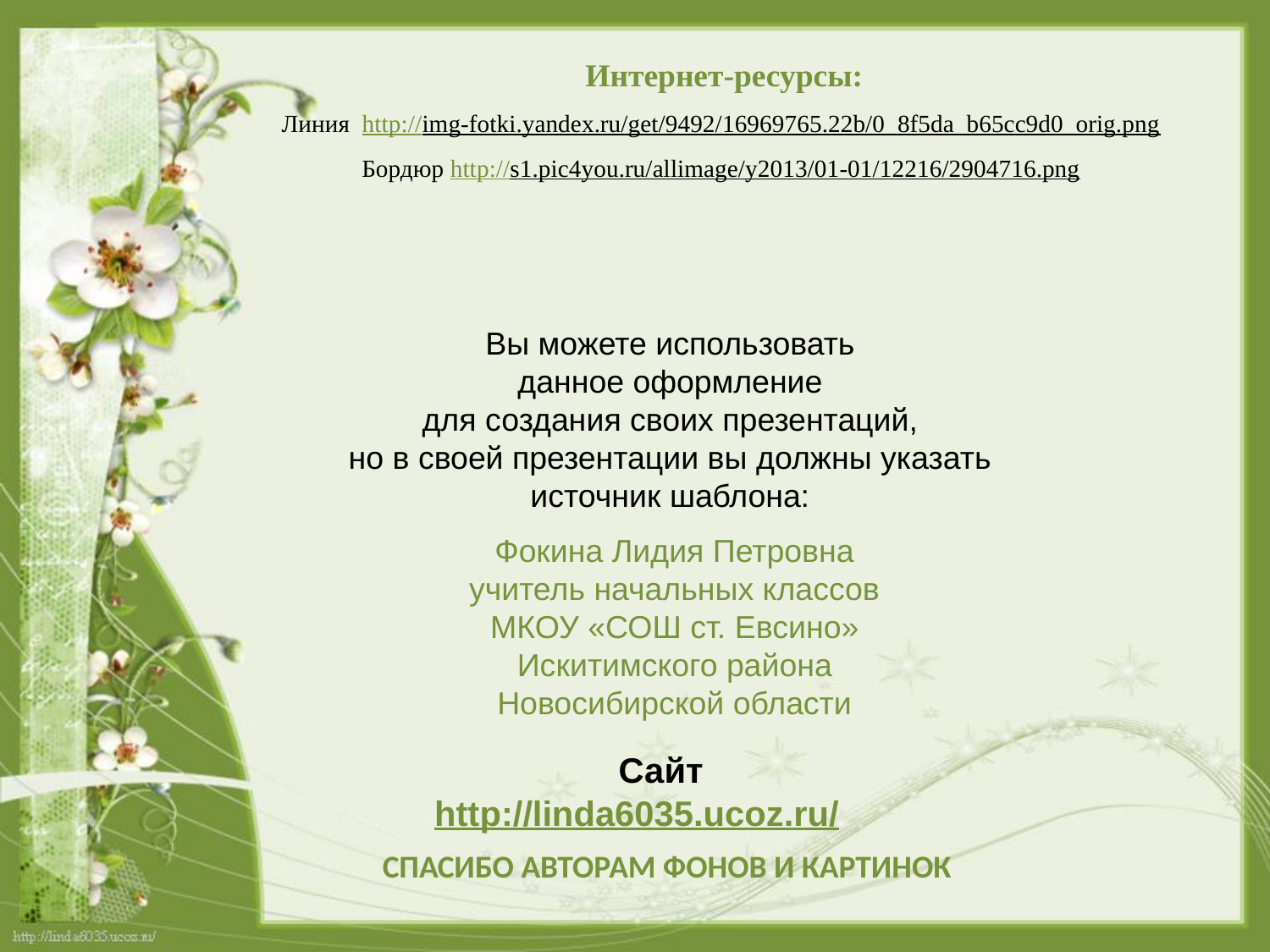

Интернет-ресурсы:
Линия  http://img-fotki.yandex.ru/get/9492/16969765.22b/0_8f5da_b65cc9d0_orig.png
Бордюр http://s1.pic4you.ru/allimage/y2013/01-01/12216/2904716.png
Вы можете использовать
данное оформление
для создания своих презентаций,
но в своей презентации вы должны указать
источник шаблона:

Фокина Лидия Петровна
учитель начальных классов
МКОУ «СОШ ст. Евсино»
Искитимского района
Новосибирской области
Сайт http://linda6035.ucoz.ru/
СПАСИБО АВТОРАМ ФОНОВ И КАРТИНОК